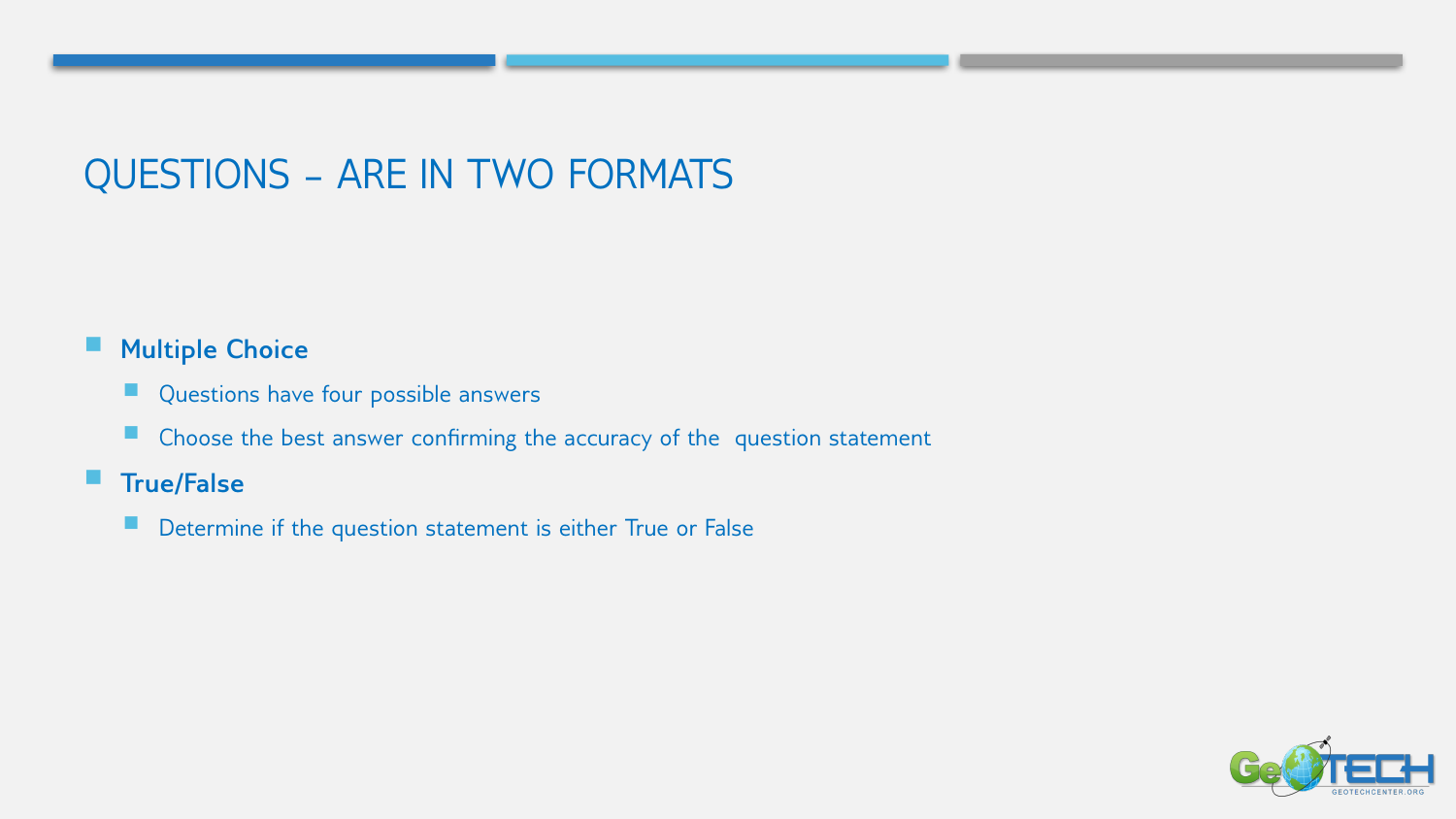

# Questions – Are in Two Formats
Multiple Choice
Questions have four possible answers
Choose the best answer confirming the accuracy of the  question statement
True/False
Determine if the question statement is either True or False